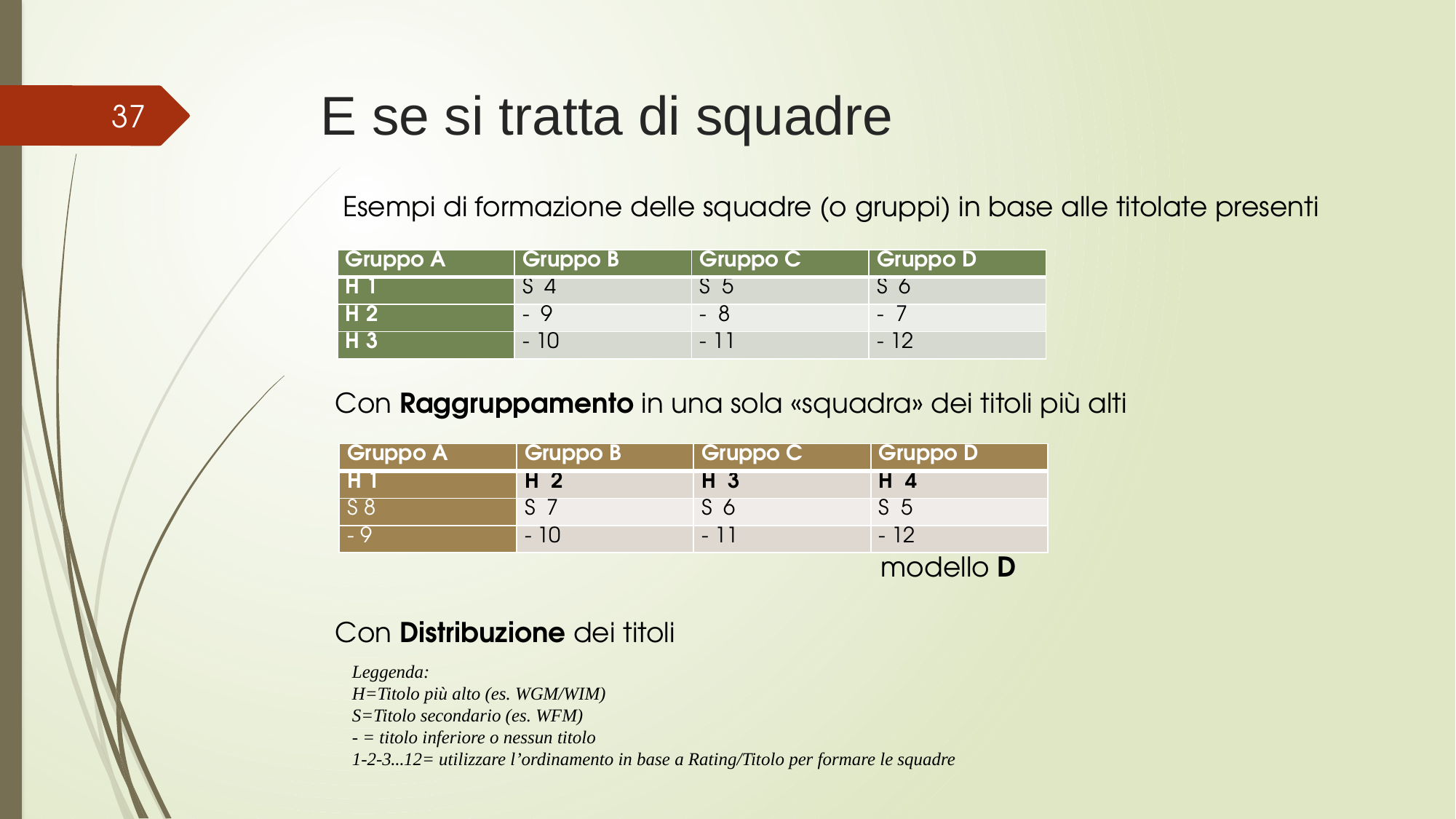

# E se si tratta di squadre
37
 Esempi di formazione delle squadre (o gruppi) in base alle titolate presenti

														modello R

Con Raggruppamento in una sola «squadra» dei titoli più alti

														modello D

Con Distribuzione dei titoli

| Gruppo A | Gruppo B | Gruppo C | Gruppo D |
| --- | --- | --- | --- |
| H 1 | S 4 | S 5 | S 6 |
| H 2 | - 9 | - 8 | - 7 |
| H 3 | - 10 | - 11 | - 12 |
| Gruppo A | Gruppo B | Gruppo C | Gruppo D |
| --- | --- | --- | --- |
| H 1 | H 2 | H 3 | H 4 |
| S 8 | S 7 | S 6 | S 5 |
| - 9 | - 10 | - 11 | - 12 |
Leggenda:
H=Titolo più alto (es. WGM/WIM)
S=Titolo secondario (es. WFM)
- = titolo inferiore o nessun titolo
1-2-3…12= utilizzare l’ordinamento in base a Rating/Titolo per formare le squadre